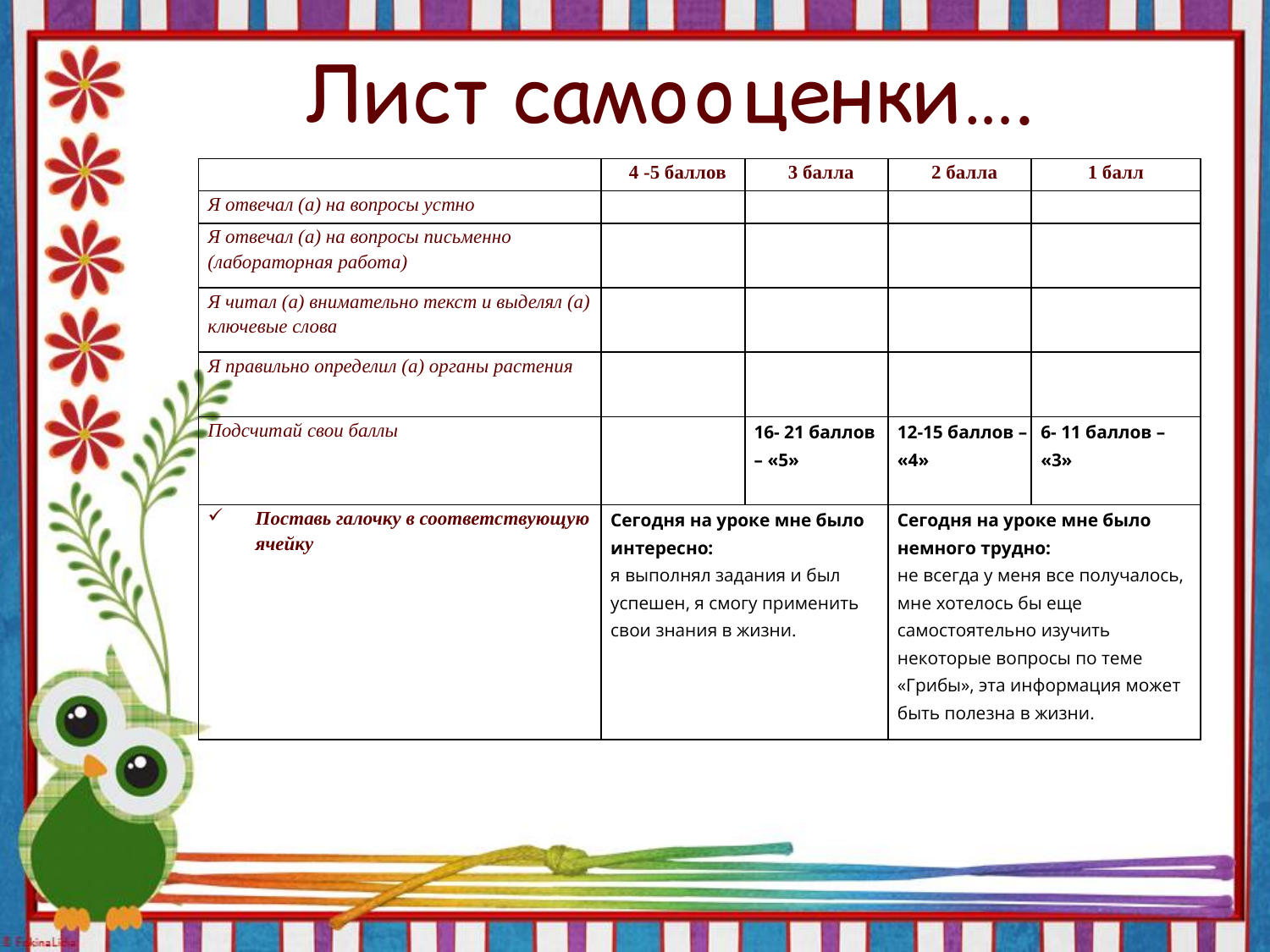

# Лист самооценки….
|  | 4 -5 баллов | 3 балла | 2 балла | 1 балл |
| --- | --- | --- | --- | --- |
| Я отвечал (а) на вопросы устно |  |  |  |  |
| Я отвечал (а) на вопросы письменно (лабораторная работа) |  |  |  |  |
| Я читал (а) внимательно текст и выделял (а) ключевые слова |  |  |  |  |
| Я правильно определил (а) органы растения |  |  |  |  |
| Подсчитай свои баллы |  | 16- 21 баллов – «5» | 12-15 баллов – «4» | 6- 11 баллов – «3» |
| Поставь галочку в соответствующую ячейку | Сегодня на уроке мне было интересно: я выполнял задания и был успешен, я смогу применить свои знания в жизни. |  | Сегодня на уроке мне было немного трудно: не всегда у меня все получалось, мне хотелось бы еще самостоятельно изучить некоторые вопросы по теме «Грибы», эта информация может быть полезна в жизни. |  |